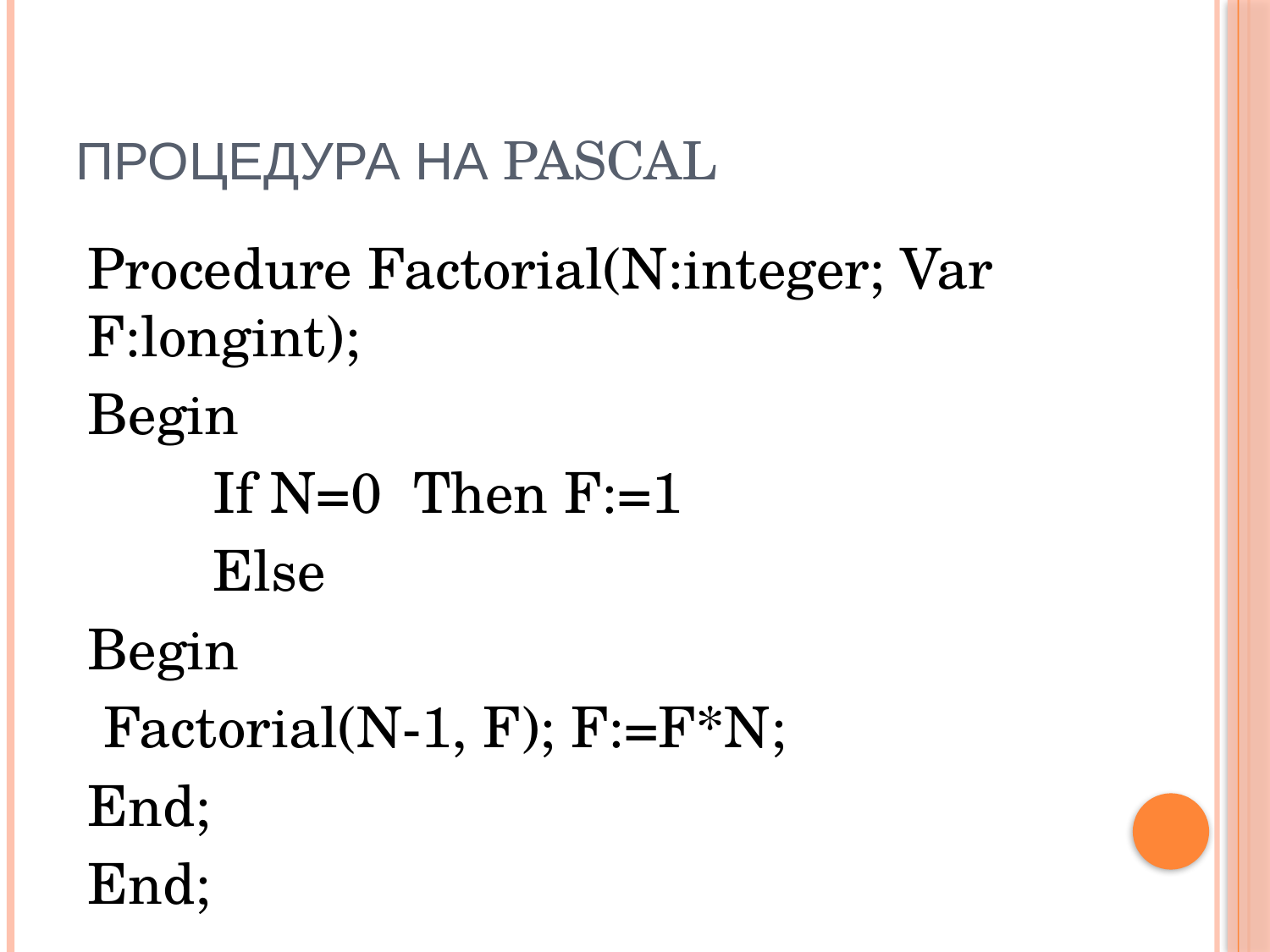

# Процедура на Pascal
Procedure Factorial(N:integer; Var F:longint);
Begin
        If N=0  Then F:=1
        Else
Begin
 Factorial(N-1, F); F:=F*N;
End;
End;